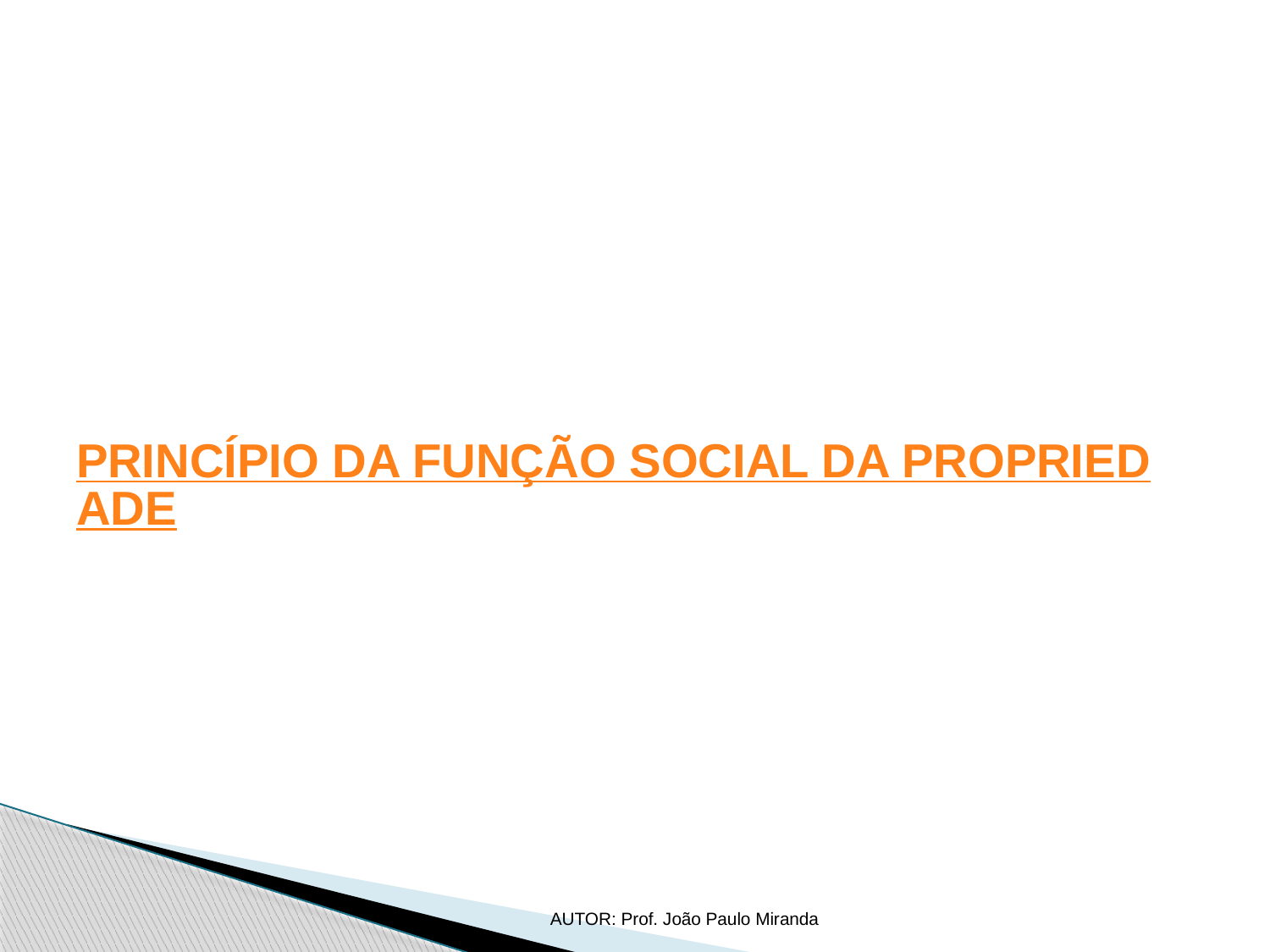

# PRINCÍPIO DA FUNÇÃO SOCIAL DA PROPRIEDADE
AUTOR: Prof. João Paulo Miranda